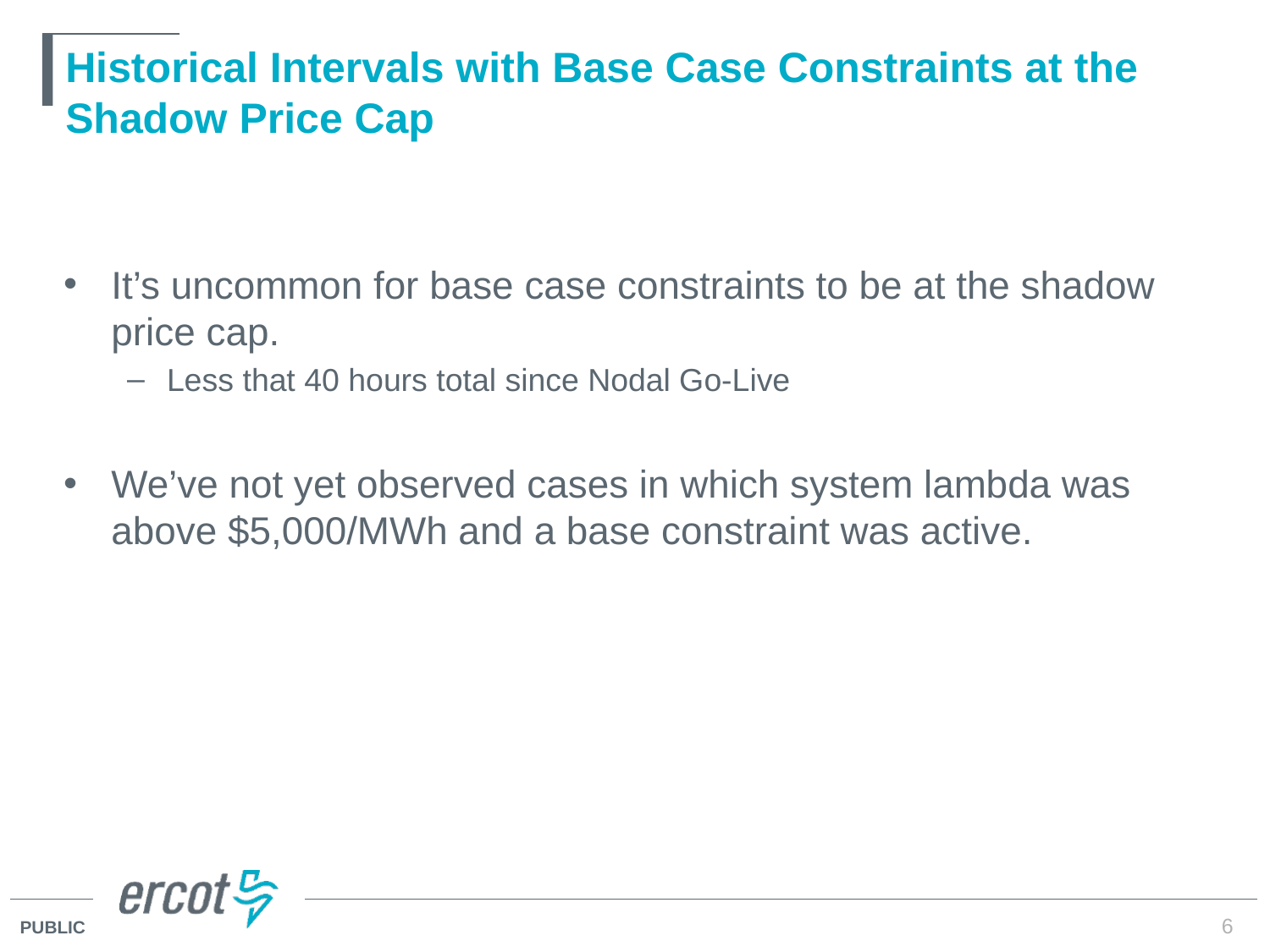

# Historical Intervals with Base Case Constraints at the Shadow Price Cap
It’s uncommon for base case constraints to be at the shadow price cap.
Less that 40 hours total since Nodal Go-Live

We’ve not yet observed cases in which system lambda was above $5,000/MWh and a base constraint was active.
6